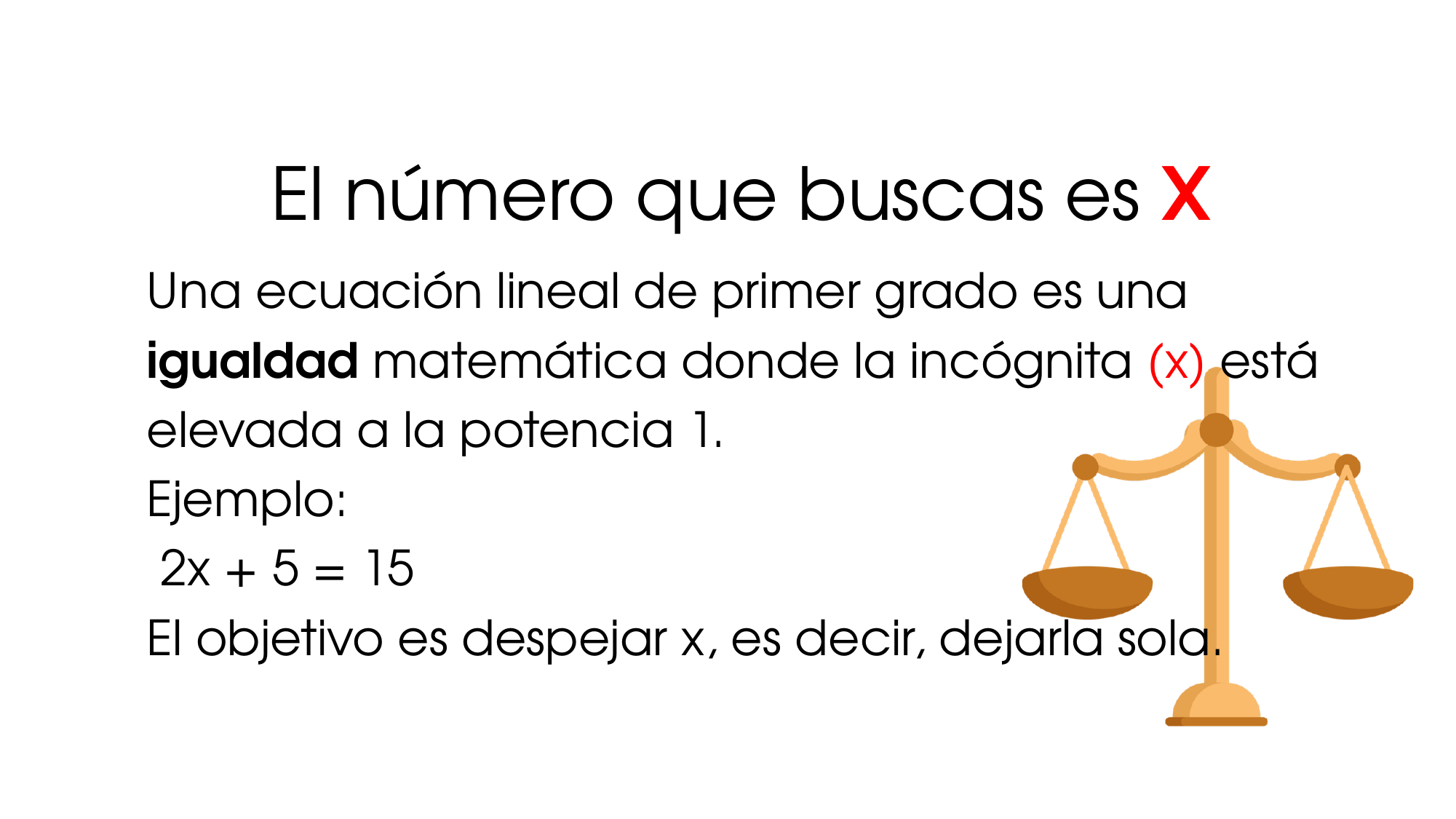

El número que buscas es X
Una ecuación lineal de primer grado es una igualdad matemática donde la incógnita (x) está elevada a la potencia 1.
Ejemplo:
 2x + 5 = 15
El objetivo es despejar x, es decir, dejarla sola.